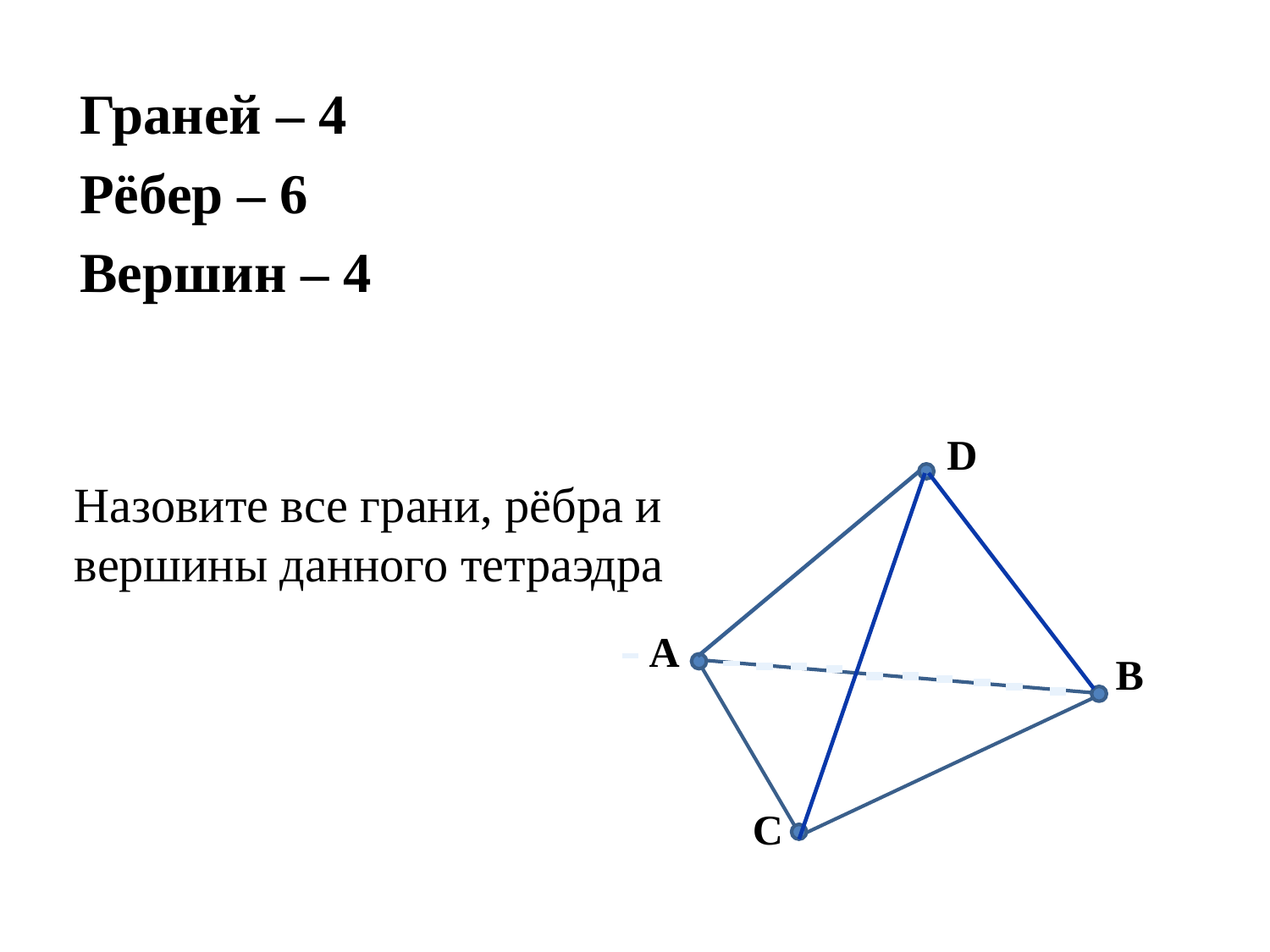

Граней – 4
Рёбер – 6
Вершин – 4
D

A

B

C

Назовите все грани, рёбра и вершины данного тетраэдра